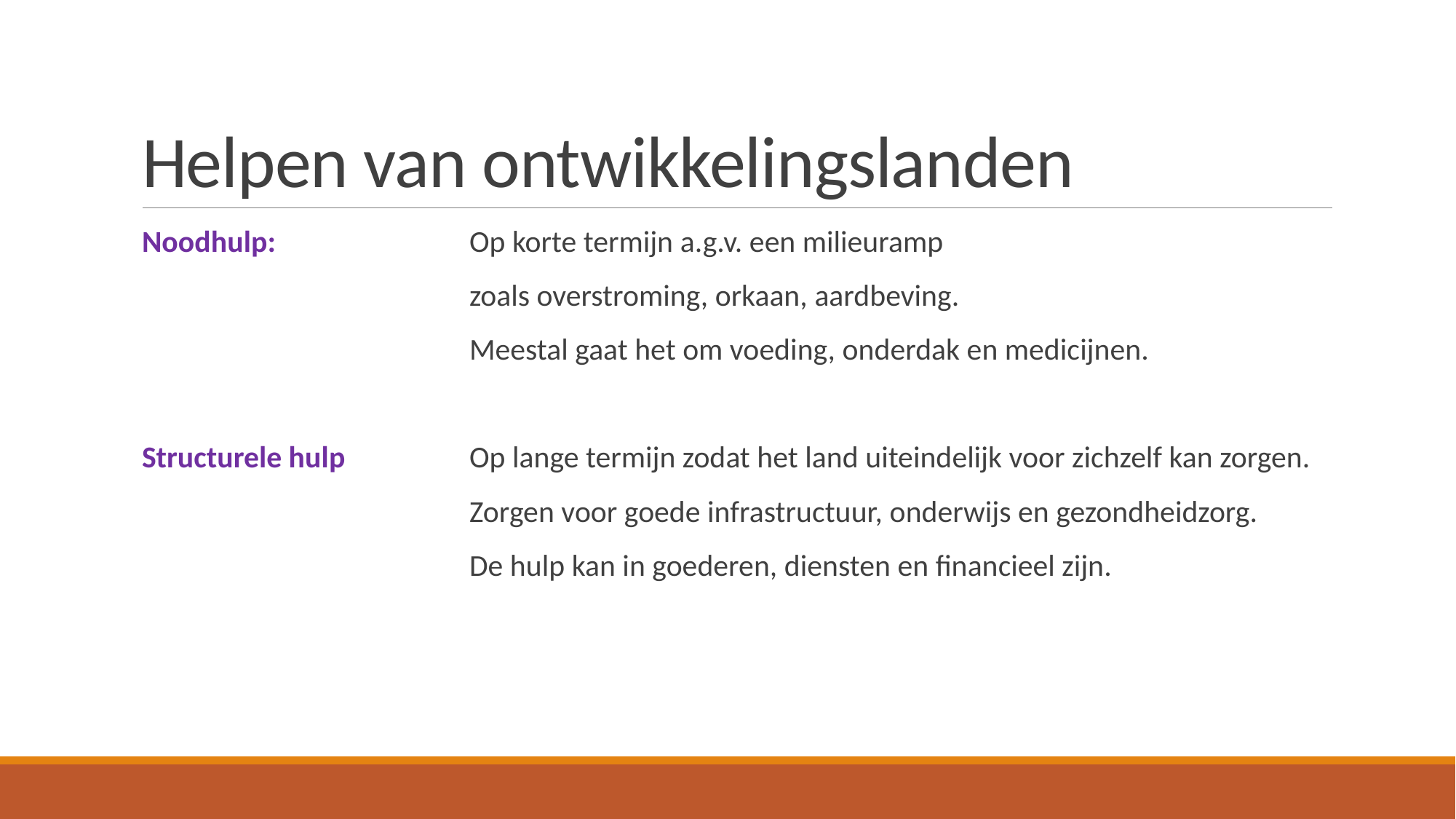

# Helpen van ontwikkelingslanden
Noodhulp:		Op korte termijn a.g.v. een milieuramp
 			zoals overstroming, orkaan, aardbeving.
 			Meestal gaat het om voeding, onderdak en medicijnen.

Structurele hulp		Op lange termijn zodat het land uiteindelijk voor zichzelf kan zorgen.
 			Zorgen voor goede infrastructuur, onderwijs en gezondheidzorg.
 			De hulp kan in goederen, diensten en financieel zijn.